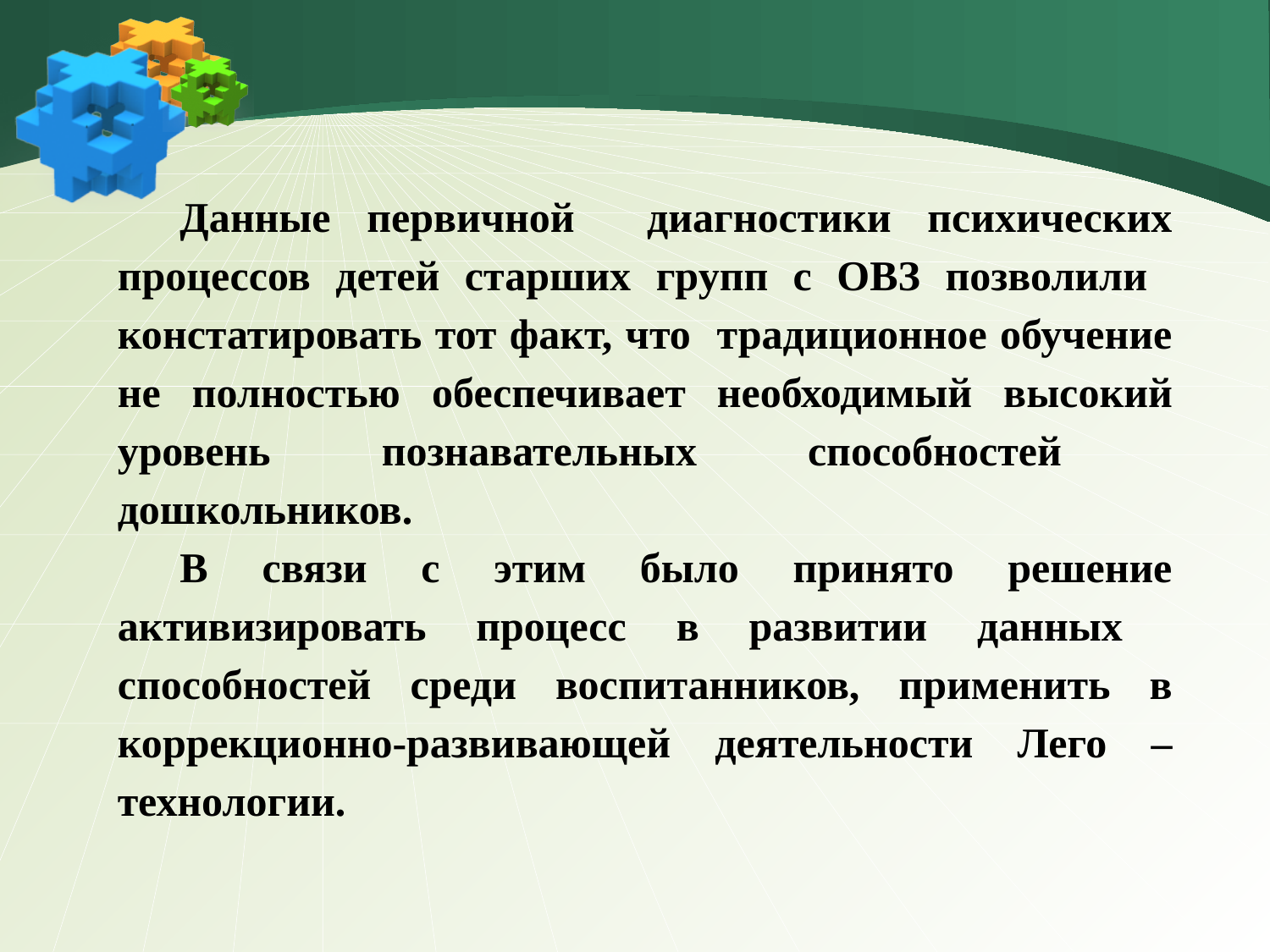

Данные первичной  диагностики психических процессов детей старших групп с ОВЗ позволили  констатировать тот факт, что  традиционное обучение не полностью обеспечивает необходимый высокий уровень познавательных способностей  дошкольников.
В связи с этим было принято решение активизировать процесс в развитии данных  способностей среди воспитанников, применить в коррекционно-развивающей деятельности Лего – технологии.